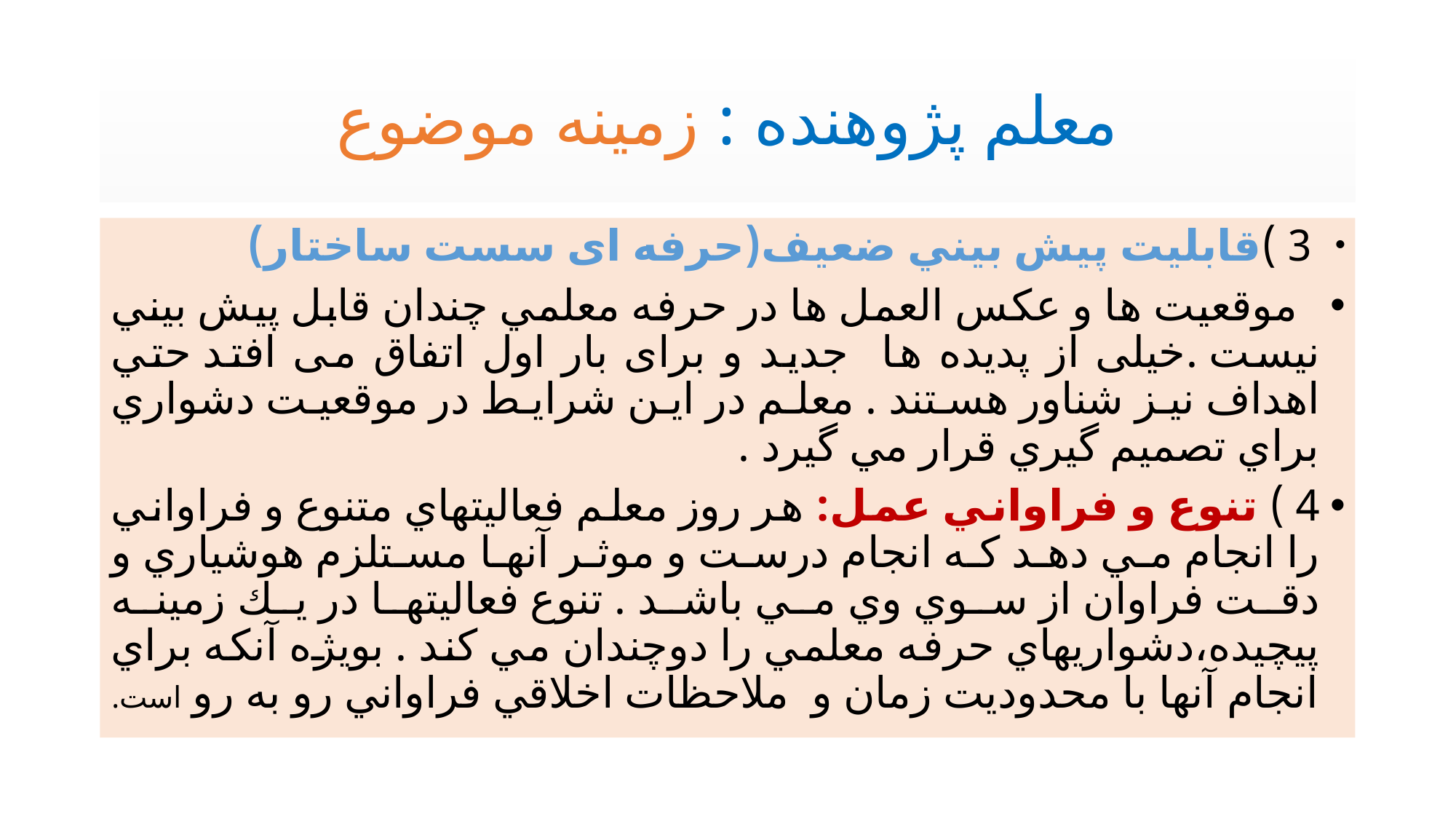

# معلم پژوهنده : زمینه موضوع
 3 )قابليت پيش بيني ضعيف(حرفه ای سست ساختار)
  موقعيت ها و عكس العمل ها در حرفه معلمي چندان قابل پيش بيني نيست .خیلی از پدیده ها  جدید و برای بار اول اتفاق می افتد حتي اهداف نيز شناور هستند . معلم در اين شرايط در موقعيت دشواري براي تصميم گيري قرار مي گيرد .
4 ) تنوع و فراواني عمل: هر روز معلم فعاليتهاي متنوع و فراواني را انجام مي دهد كه انجام درست و موثر آنها مستلزم هوشياري و دقت فراوان از سوي وي مي باشد . تنوع فعاليتها در يك زمينه پيچيده،دشواريهاي حرفه معلمي را دوچندان مي كند . بويژه آنكه براي انجام آنها با محدوديت زمان و  ملاحظات اخلاقي فراواني رو به رو است.